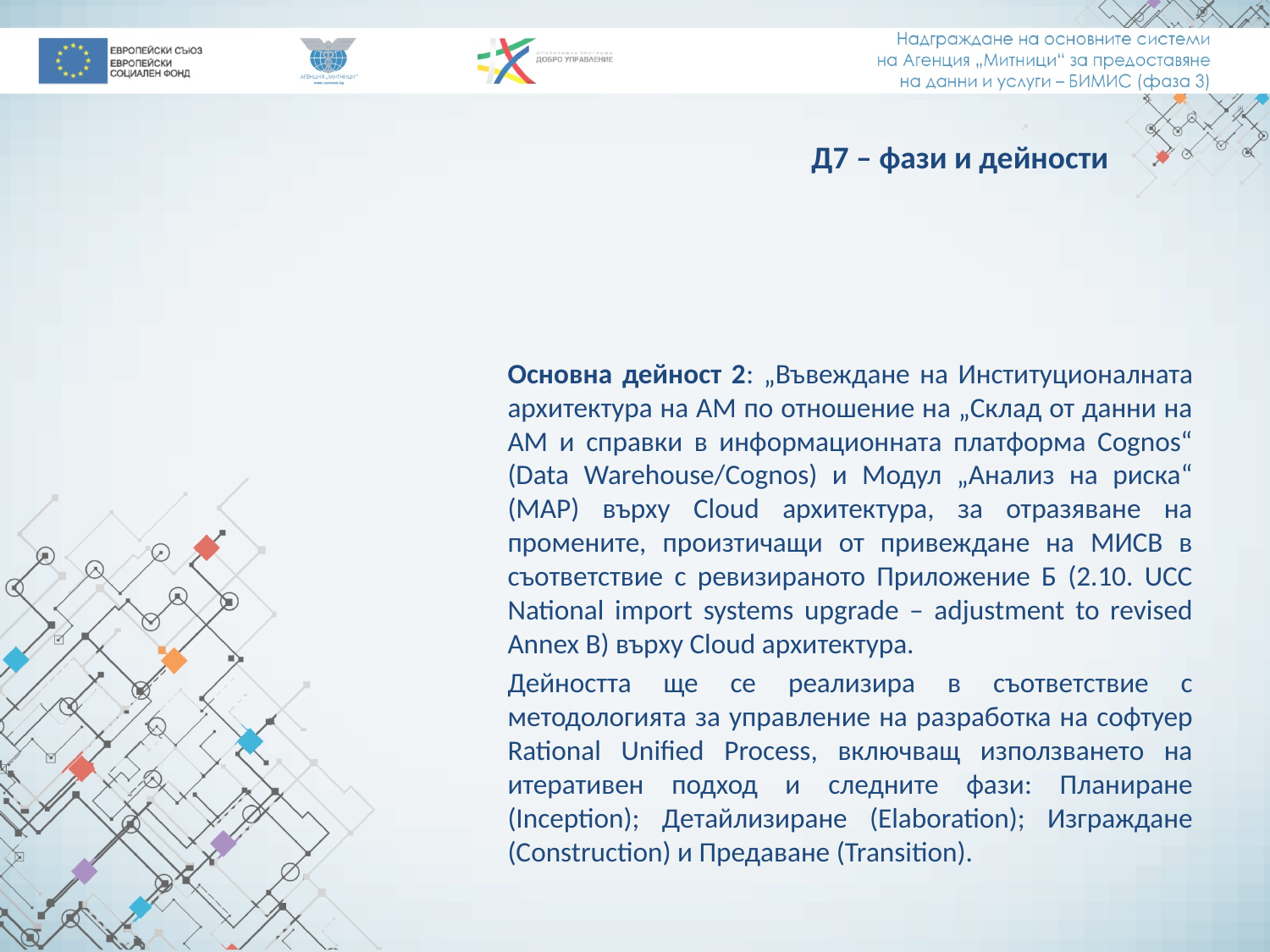

Д7 – фази и дейности

Основна дейност 2: „Въвеждане на Институционалната архитектура на АМ по отношение на „Склад от данни на АМ и справки в информационната платформа Cognos“ (Data Warehouse/Cognos) и Модул „Анализ на риска“ (МАР) върху Cloud архитектура, за отразяване на промените, произтичащи от привеждане на МИСВ в съответствие с ревизираното Приложение Б (2.10. UCC National import systems upgrade – adjustment to revised Annex B) върху Cloud архитектура.
Дейността ще се реализира в съответствие с методологията за управление на разработка на софтуер Rational Unified Process, включващ използването на итеративен подход и следните фази: Планиране (Inception); Детайлизиране (Elaboration); Изграждане (Construction) и Предаване (Transition).